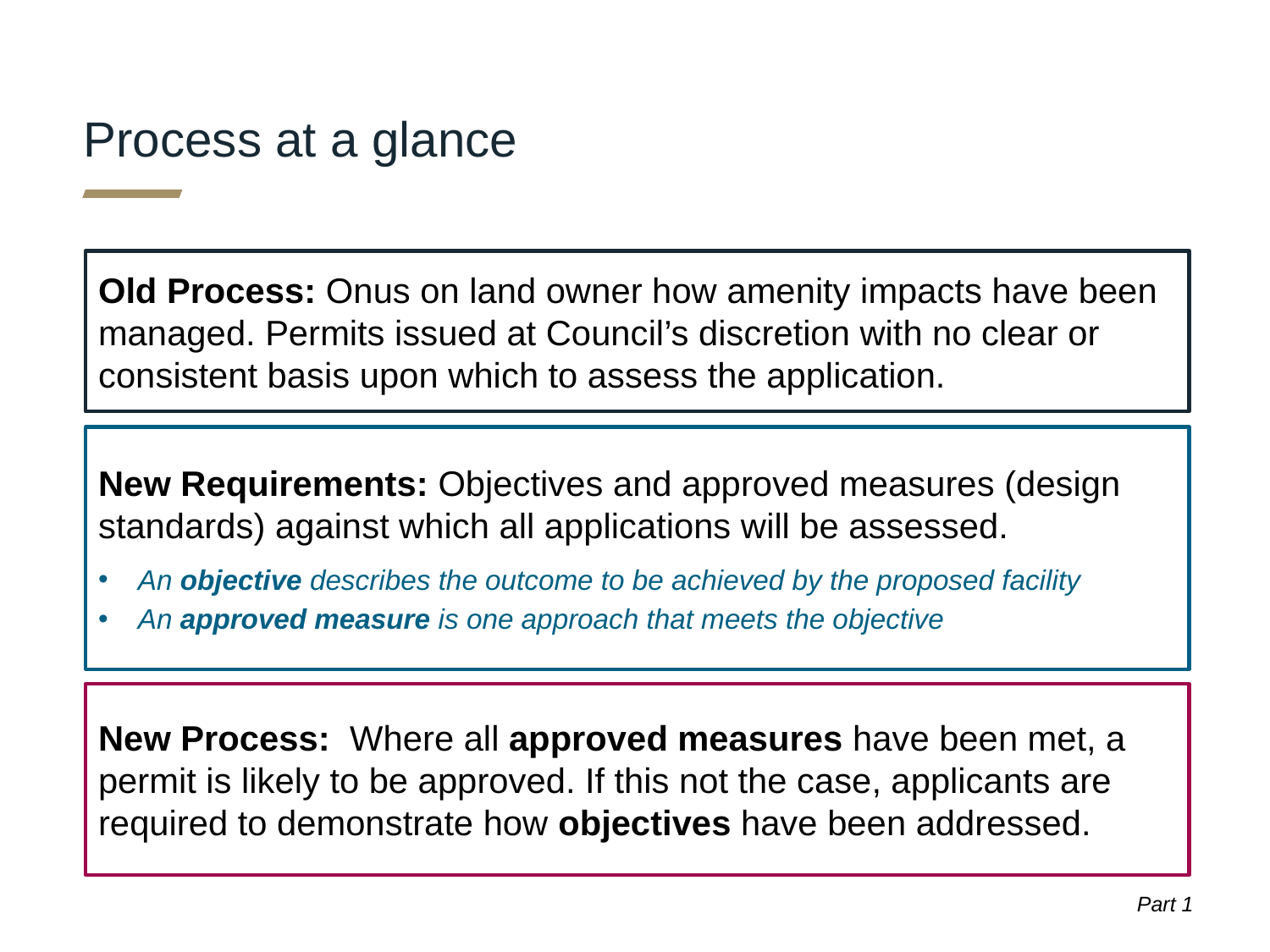

# Process at a glance
Old Process: Onus on land owner how amenity impacts have been managed. Permits issued at Council’s discretion with no clear or consistent basis upon which to assess the application.
New Requirements: Objectives and approved measures (design standards) against which all applications will be assessed.
An objective describes the outcome to be achieved by the proposed facility
An approved measure is one approach that meets the objective
New Process:  Where all approved measures have been met, a permit is likely to be approved. If this not the case, applicants are required to demonstrate how objectives have been addressed.
Part 1